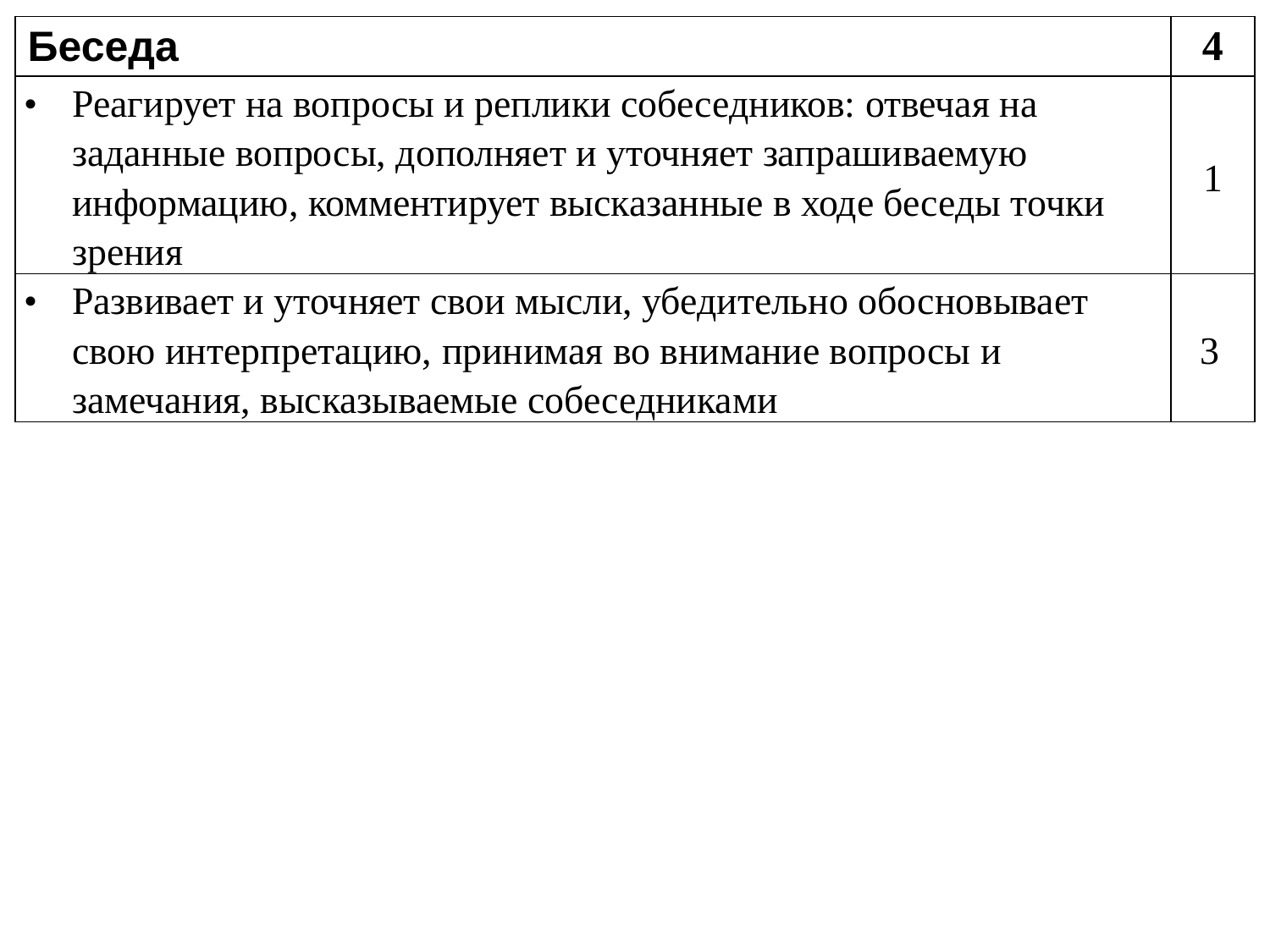

| Беседа | 4 |
| --- | --- |
| Реагирует на вопросы и реплики собеседников: отвечая на заданные вопросы, дополняет и уточняет запрашиваемую информацию, комментирует высказанные в ходе беседы точки зрения | 1 |
| Развивает и уточняет свои мысли, убедительно обосновывает свою интерпретацию, принимая во внимание вопросы и замечания, высказываемые собеседниками | 3 |